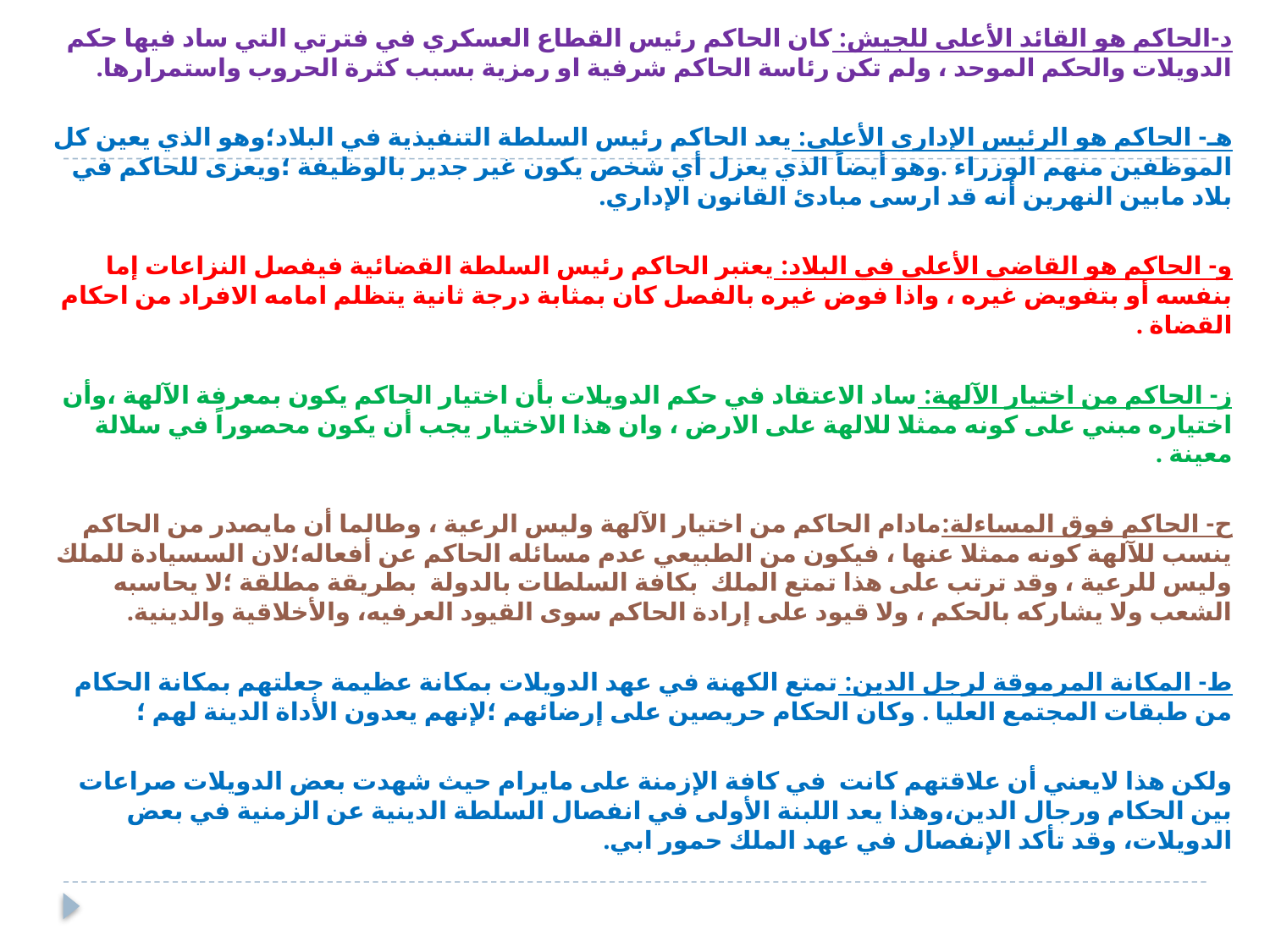

د-الحاكم هو القائد الأعلى للجيش: كان الحاكم رئيس القطاع العسكري في فترتي التي ساد فيها حكم الدويلات والحكم الموحد ، ولم تكن رئاسة الحاكم شرفية او رمزية بسبب كثرة الحروب واستمرارها.

هـ- الحاكم هو الرئيس الإداري الأعلى: يعد الحاكم رئيس السلطة التنفيذية في البلاد؛وهو الذي يعين كل الموظفين منهم الوزراء .وهو أيضاً الذي يعزل أي شخص يكون غير جدير بالوظيفة ؛ويعزى للحاكم في بلاد مابين النهرين أنه قد ارسى مبادئ القانون الإداري.

و- الحاكم هو القاضي الأعلى في البلاد: يعتبر الحاكم رئيس السلطة القضائية فيفصل النزاعات إما بنفسه أو بتفويض غيره ، واذا فوض غيره بالفصل كان بمثابة درجة ثانية يتظلم امامه الافراد من احكام القضاة .

ز- الحاكم من اختيار الآلهة: ساد الاعتقاد في حكم الدويلات بأن اختيار الحاكم يكون بمعرفة الآلهة ،وأن اختياره مبني على كونه ممثلا للالهة على الارض ، وان هذا الاختيار يجب أن يكون محصوراً في سلالة معينة .

ح- الحاكم فوق المساءلة:مادام الحاكم من اختيار الآلهة وليس الرعية ، وطالما أن مايصدر من الحاكم ينسب للآلهة كونه ممثلا عنها ، فيكون من الطبيعي عدم مسائله الحاكم عن أفعاله؛لان السسيادة للملك وليس للرعية ، وقد ترتب على هذا تمتع الملك  بكافة السلطات بالدولة  بطريقة مطلقة ؛لا يحاسبه الشعب ولا يشاركه بالحكم ، ولا قيود على إرادة الحاكم سوى القيود العرفيه، والأخلاقية والدينية.

ط- المكانة المرموقة لرجل الدين: تمتع الكهنة في عهد الدويلات بمكانة عظيمة جعلتهم بمكانة الحكام من طبقات المجتمع العليا . وكان الحكام حريصين على إرضائهم ؛لإنهم يعدون الأداة الدينة لهم ؛

ولكن هذا لايعني أن علاقتهم كانت  في كافة الإزمنة على مايرام حيث شهدت بعض الدويلات صراعات بين الحكام ورجال الدين،وهذا يعد اللبنة الأولى في انفصال السلطة الدينية عن الزمنية في بعض الدويلات، وقد تأكد الإنفصال في عهد الملك حمور ابي.